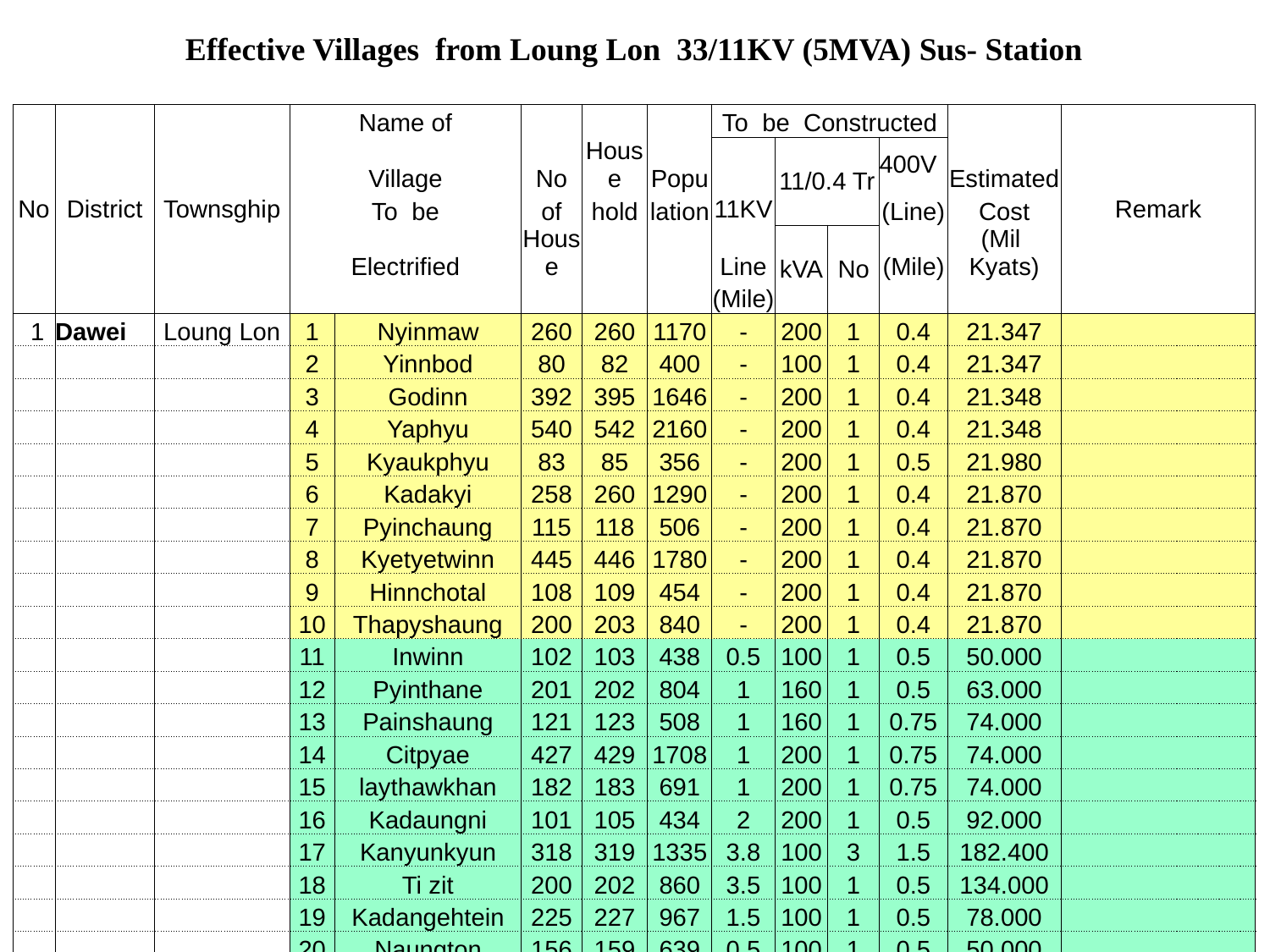

| Effective Villages from Loung Lon 33/11KV (5MVA) Sus- Station |  |  |  |  |  |  |  |  |  |  |  |  |  |
| --- | --- | --- | --- | --- | --- | --- | --- | --- | --- | --- | --- | --- | --- |
| No |  | Townsghip | Name of |  |  |  |  | To be Constructed |  |  |  |  | Remark |
|  |  |  | Village |  | No | House | Popu |  | 11/0.4 Tr |  | 400V | Estimated |  |
|  | District |  | To be |  | of | hold | lation | 11KV |  |  | (Line) | Cost |  |
|  |  |  | Electrified |  | House |  |  | Line | kVA | No | (Mile) | (Mil Kyats) |  |
|  |  |  |  |  |  |  |  | (Mile) |  |  |  |  |  |
| 1 | Dawei | Loung Lon | 1 | Nyinmaw | 260 | 260 | 1170 | - | 200 | 1 | 0.4 | 21.347 |  |
|  |  |  | 2 | Yinnbod | 80 | 82 | 400 | - | 100 | 1 | 0.4 | 21.347 |  |
|  |  |  | 3 | Godinn | 392 | 395 | 1646 | - | 200 | 1 | 0.4 | 21.348 |  |
|  |  |  | 4 | Yaphyu | 540 | 542 | 2160 | - | 200 | 1 | 0.4 | 21.348 |  |
|  |  |  | 5 | Kyaukphyu | 83 | 85 | 356 | - | 200 | 1 | 0.5 | 21.980 |  |
|  |  |  | 6 | Kadakyi | 258 | 260 | 1290 | - | 200 | 1 | 0.4 | 21.870 |  |
|  |  |  | 7 | Pyinchaung | 115 | 118 | 506 | - | 200 | 1 | 0.4 | 21.870 |  |
|  |  |  | 8 | Kyetyetwinn | 445 | 446 | 1780 | - | 200 | 1 | 0.4 | 21.870 |  |
|  |  |  | 9 | Hinnchotal | 108 | 109 | 454 | - | 200 | 1 | 0.4 | 21.870 |  |
|  |  |  | 10 | Thapyshaung | 200 | 203 | 840 | - | 200 | 1 | 0.4 | 21.870 |  |
|  |  |  | 11 | Inwinn | 102 | 103 | 438 | 0.5 | 100 | 1 | 0.5 | 50.000 |  |
|  |  |  | 12 | Pyinthane | 201 | 202 | 804 | 1 | 160 | 1 | 0.5 | 63.000 |  |
|  |  |  | 13 | Painshaung | 121 | 123 | 508 | 1 | 160 | 1 | 0.75 | 74.000 |  |
|  |  |  | 14 | Citpyae | 427 | 429 | 1708 | 1 | 200 | 1 | 0.75 | 74.000 |  |
|  |  |  | 15 | laythawkhan | 182 | 183 | 691 | 1 | 200 | 1 | 0.75 | 74.000 |  |
|  |  |  | 16 | Kadaungni | 101 | 105 | 434 | 2 | 200 | 1 | 0.5 | 92.000 |  |
|  |  |  | 17 | Kanyunkyun | 318 | 319 | 1335 | 3.8 | 100 | 3 | 1.5 | 182.400 |  |
|  |  |  | 18 | Ti zit | 200 | 202 | 860 | 3.5 | 100 | 1 | 0.5 | 134.000 |  |
|  |  |  | 19 | Kadangehtein | 225 | 227 | 967 | 1.5 | 100 | 1 | 0.5 | 78.000 |  |
|  |  |  | 20 | Naungton | 156 | 159 | 639 | 0.5 | 100 | 1 | 0.5 | 50.000 |  |
19